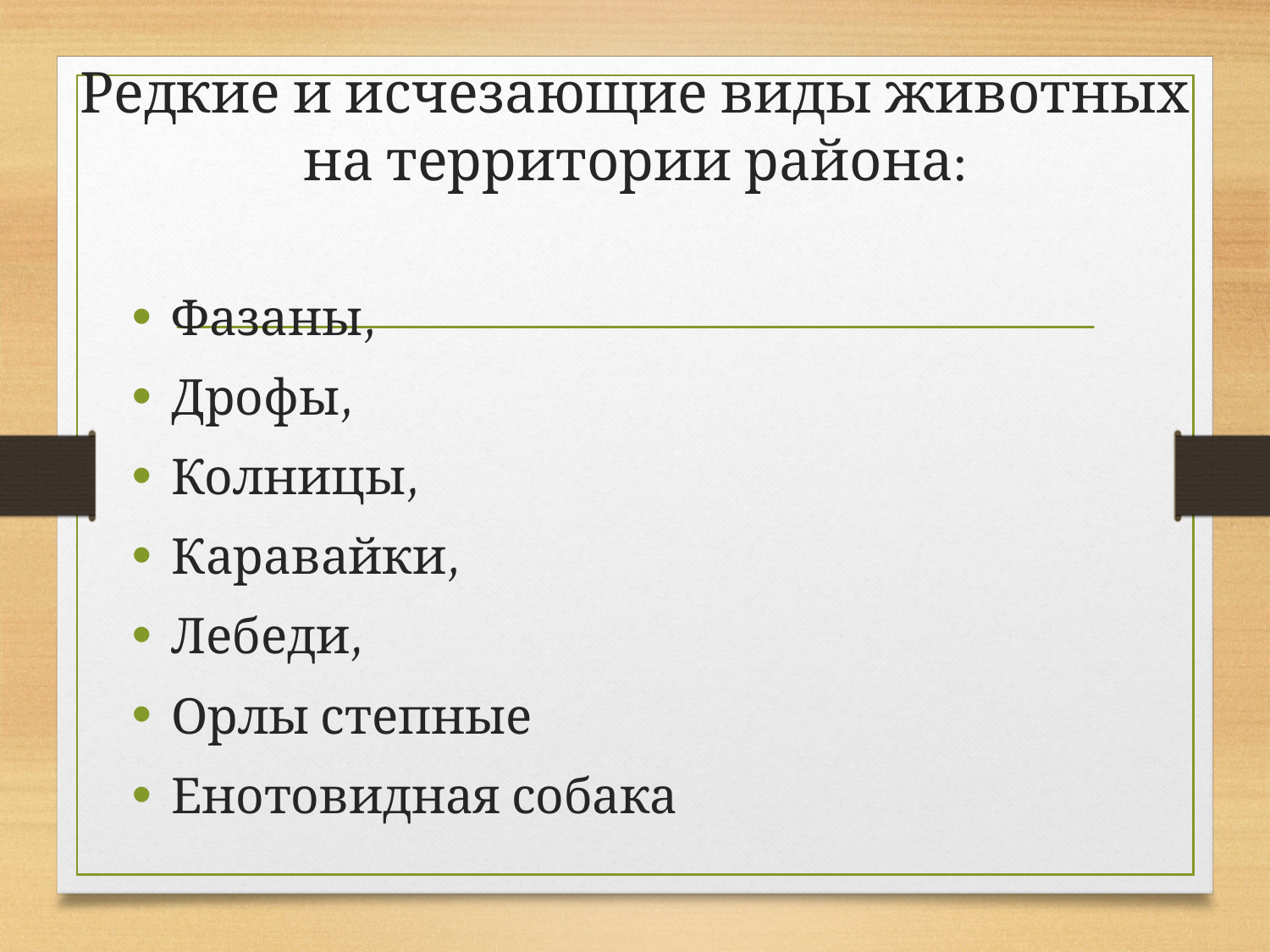

# Редкие и исчезающие виды животных на территории района:

Фазаны,
Дрофы,
Колницы,
Каравайки,
Лебеди,
Орлы степные
Енотовидная собака